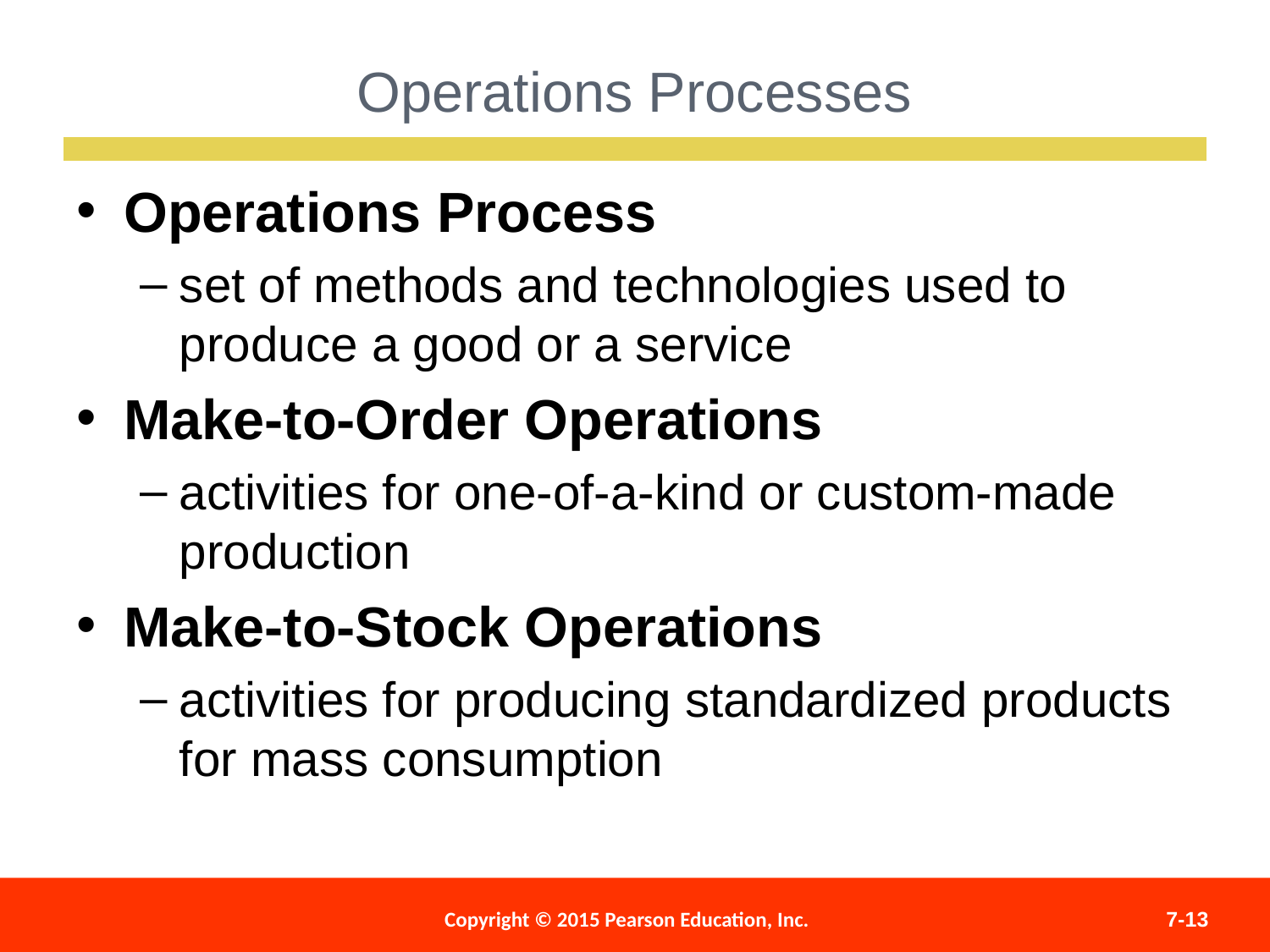

Operations Processes
Operations Process
set of methods and technologies used to produce a good or a service
Make-to-Order Operations
activities for one-of-a-kind or custom-made production
Make-to-Stock Operations
activities for producing standardized products for mass consumption